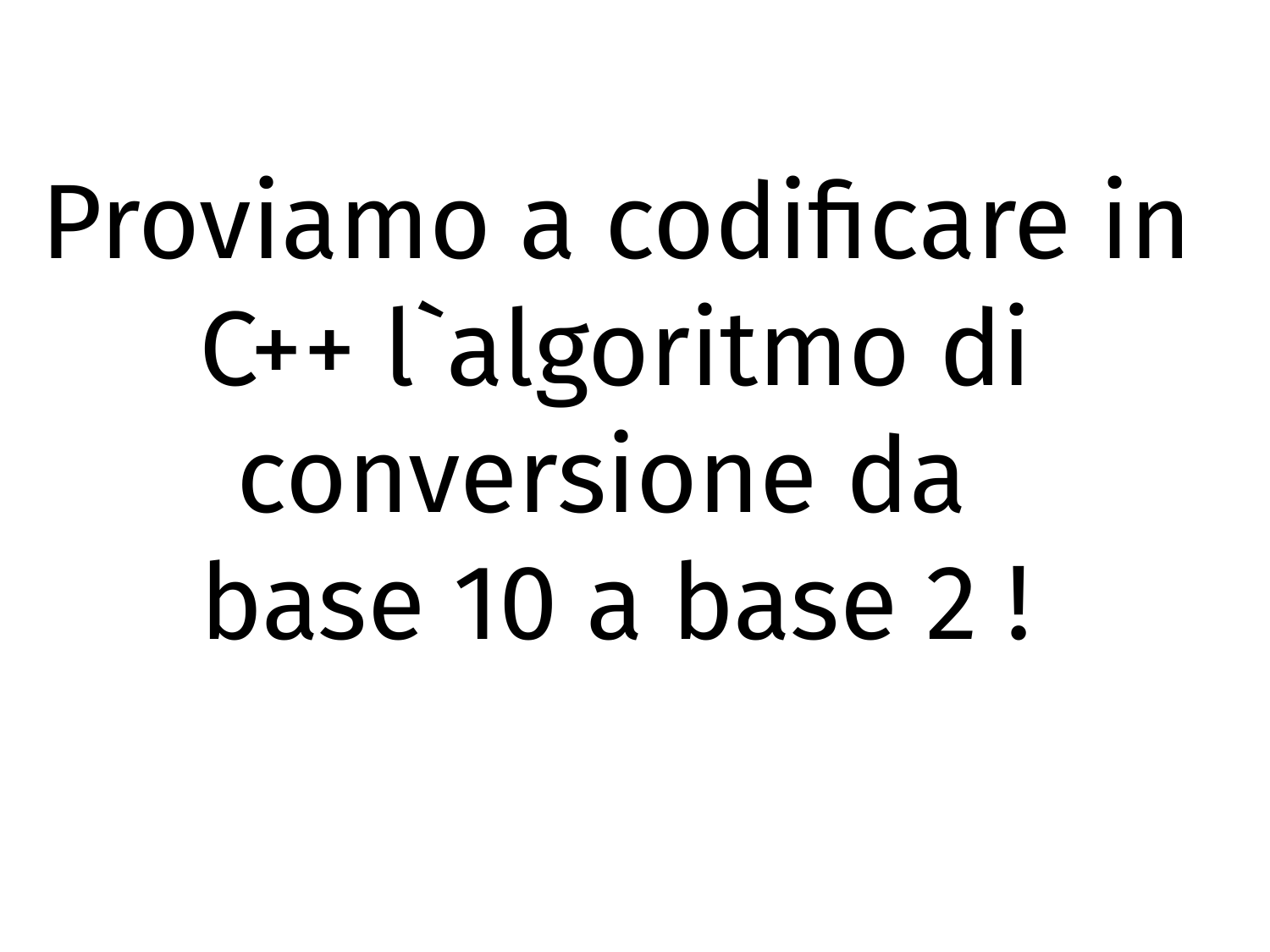

Proviamo a codificare in
C++ l`algoritmo di conversione da
base 10 a base 2 !